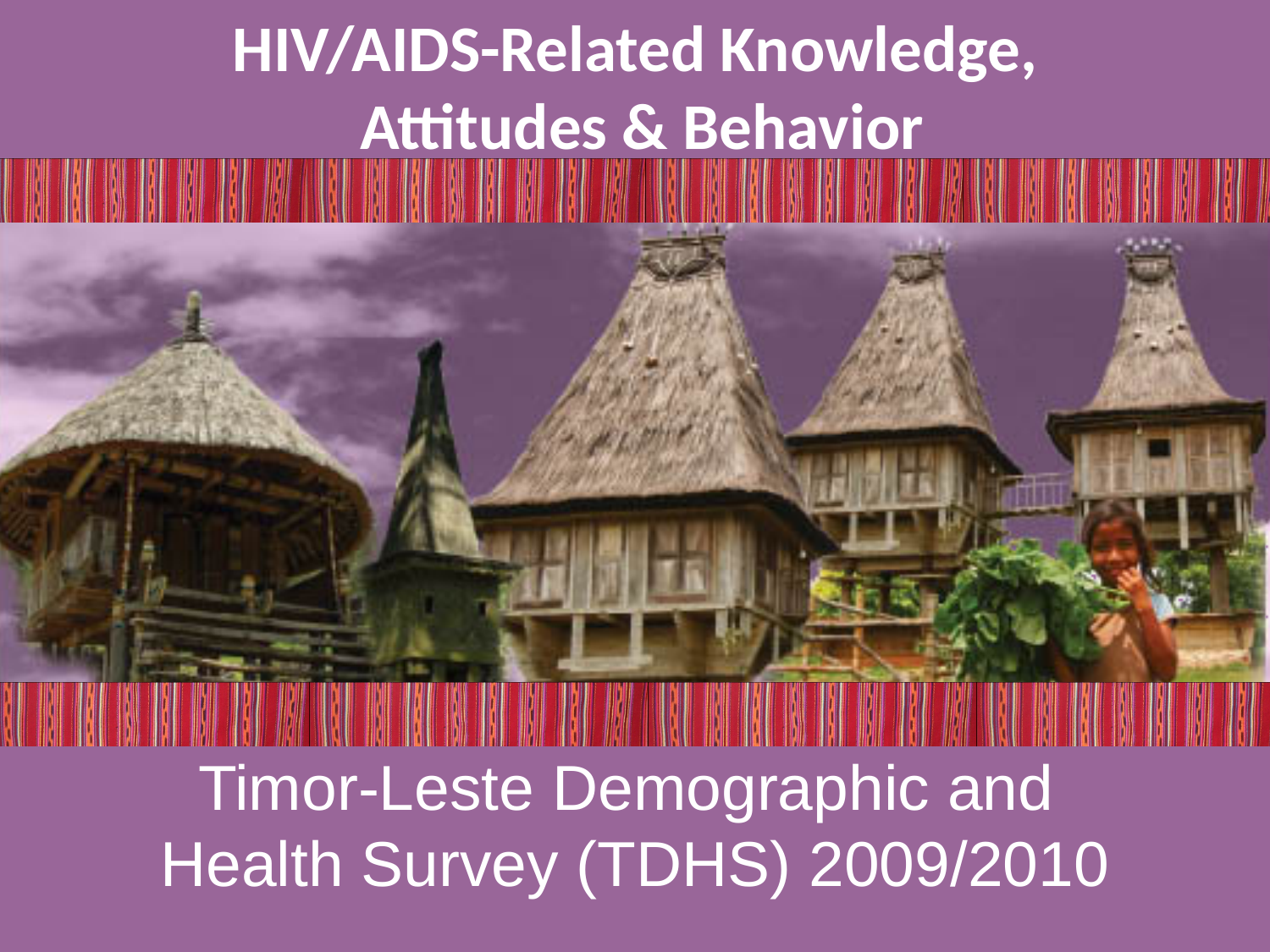

# HIV/AIDS-Related Knowledge, Attitudes & Behavior
Timor-Leste Demographic and
Health Survey (TDHS) 2009/2010